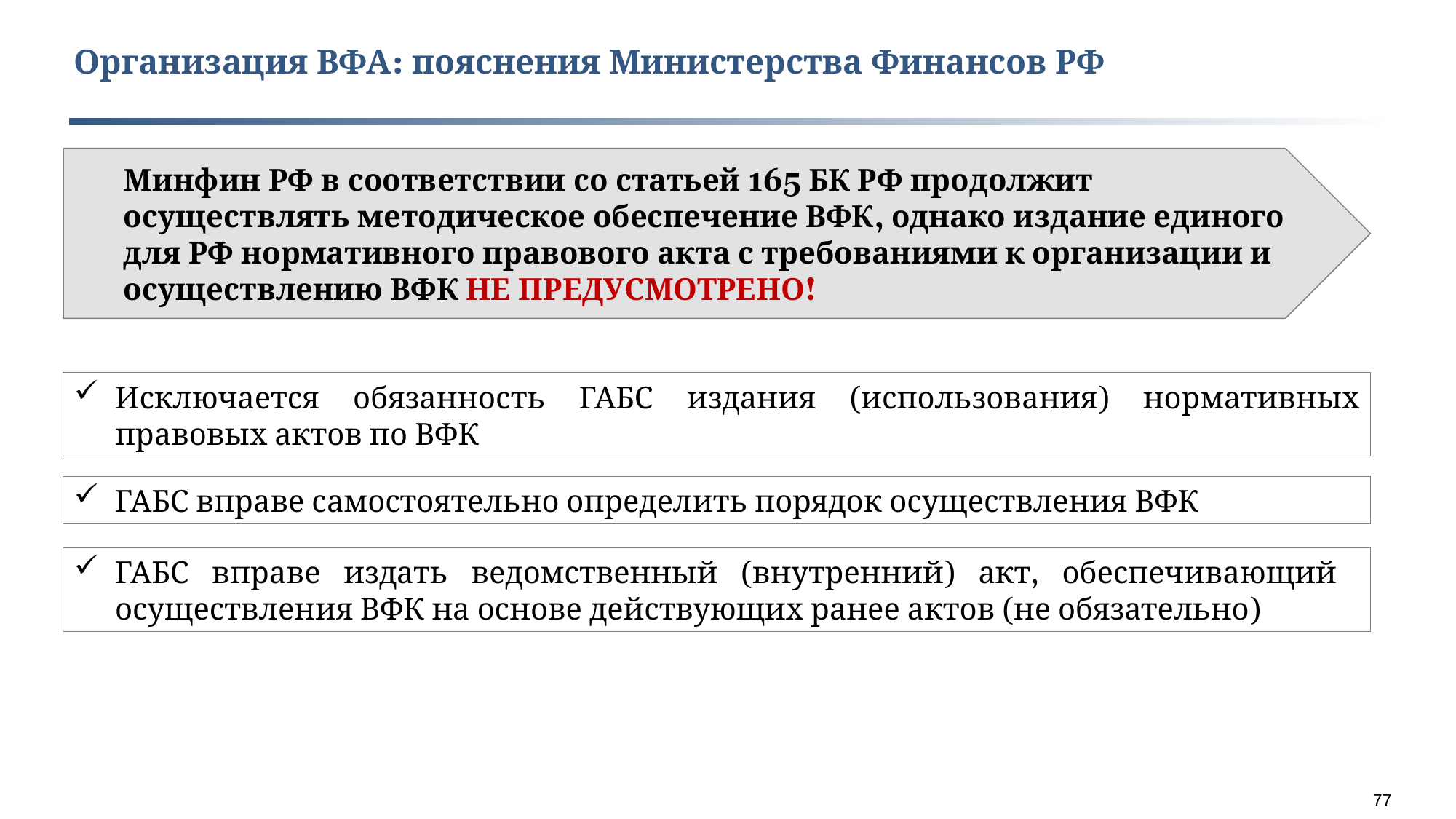

Организация ВФА: пояснения Министерства Финансов РФ
Минфин РФ в соответствии со статьей 165 БК РФ продолжит осуществлять методическое обеспечение ВФК, однако издание единого для РФ нормативного правового акта с требованиями к организации и осуществлению ВФК НЕ ПРЕДУСМОТРЕНО!
Исключается обязанность ГАБС издания (использования) нормативных правовых актов по ВФК
ГАБС вправе самостоятельно определить порядок осуществления ВФК
ГАБС вправе издать ведомственный (внутренний) акт, обеспечивающий  осуществления ВФК на основе действующих ранее актов (не обязательно)